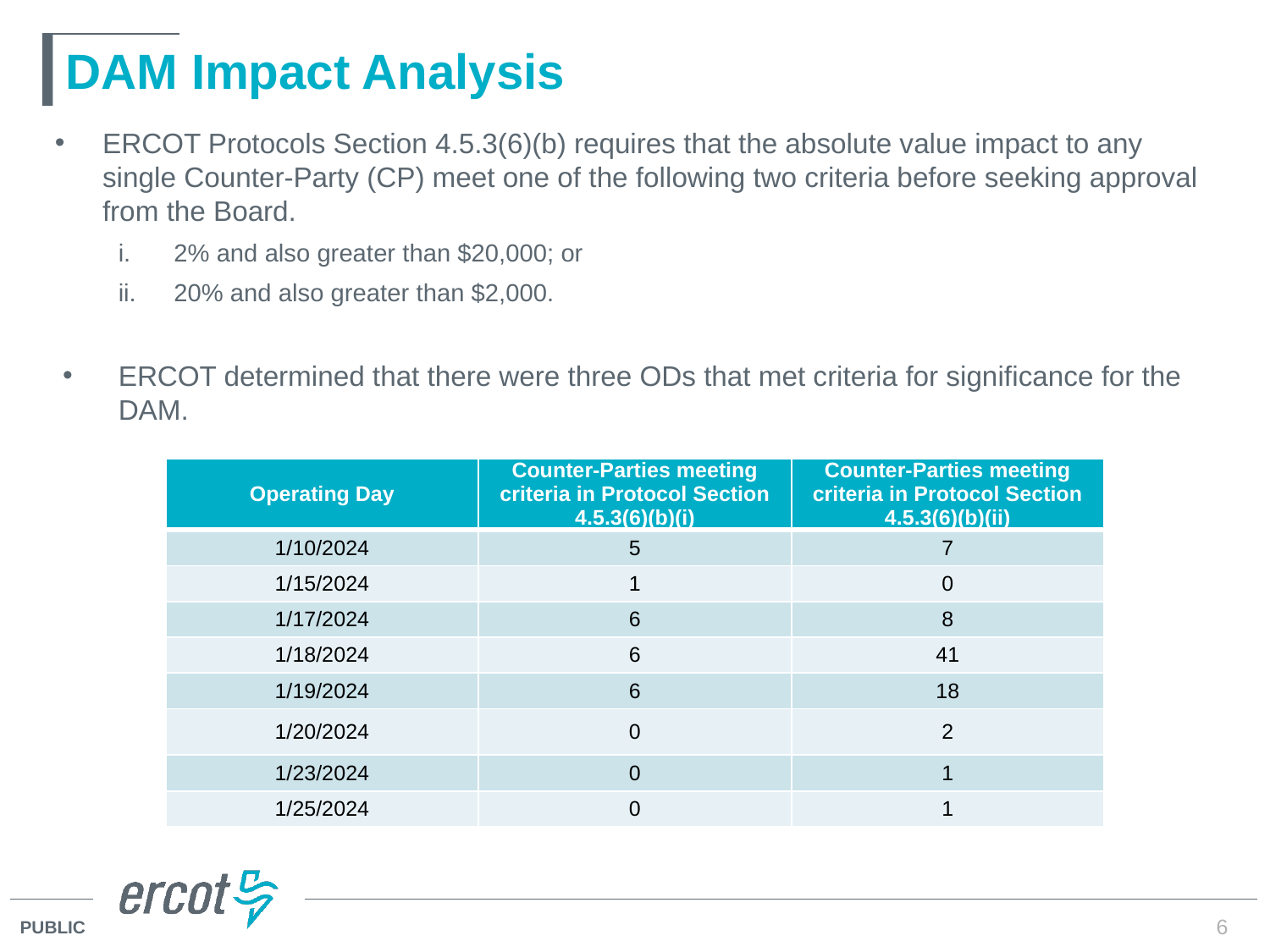

# DAM Impact Analysis
ERCOT Protocols Section 4.5.3(6)(b) requires that the absolute value impact to any single Counter-Party (CP) meet one of the following two criteria before seeking approval from the Board.
2% and also greater than $20,000; or
20% and also greater than $2,000.

ERCOT determined that there were three ODs that met criteria for significance for the DAM.

| Operating Day | Counter-Parties meeting criteria in Protocol Section 4.5.3(6)(b)(i) | Counter-Parties meeting criteria in Protocol Section 4.5.3(6)(b)(ii) |
| --- | --- | --- |
| 1/10/2024 | 5 | 7 |
| 1/15/2024 | 1 | 0 |
| 1/17/2024 | 6 | 8 |
| 1/18/2024 | 6 | 41 |
| 1/19/2024 | 6 | 18 |
| 1/20/2024 | 0 | 2 |
| 1/23/2024 | 0 | 1 |
| 1/25/2024 | 0 | 1 |
6